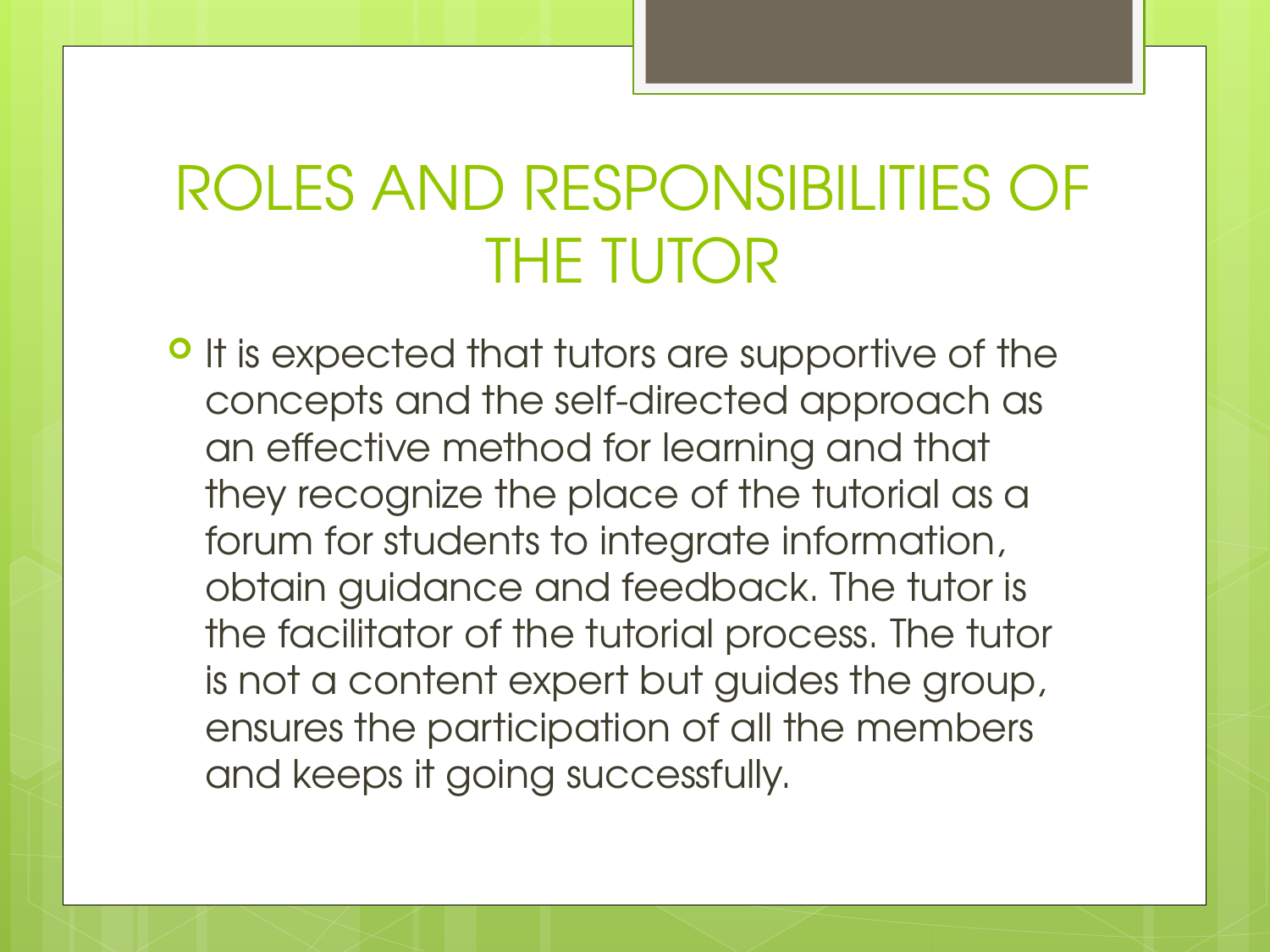

# ROLES AND RESPONSIBILITIES OF THE TUTOR
It is expected that tutors are supportive of the concepts and the self-directed approach as an effective method for learning and that they recognize the place of the tutorial as a forum for students to integrate information, obtain guidance and feedback. The tutor is the facilitator of the tutorial process. The tutor is not a content expert but guides the group, ensures the participation of all the members and keeps it going successfully.